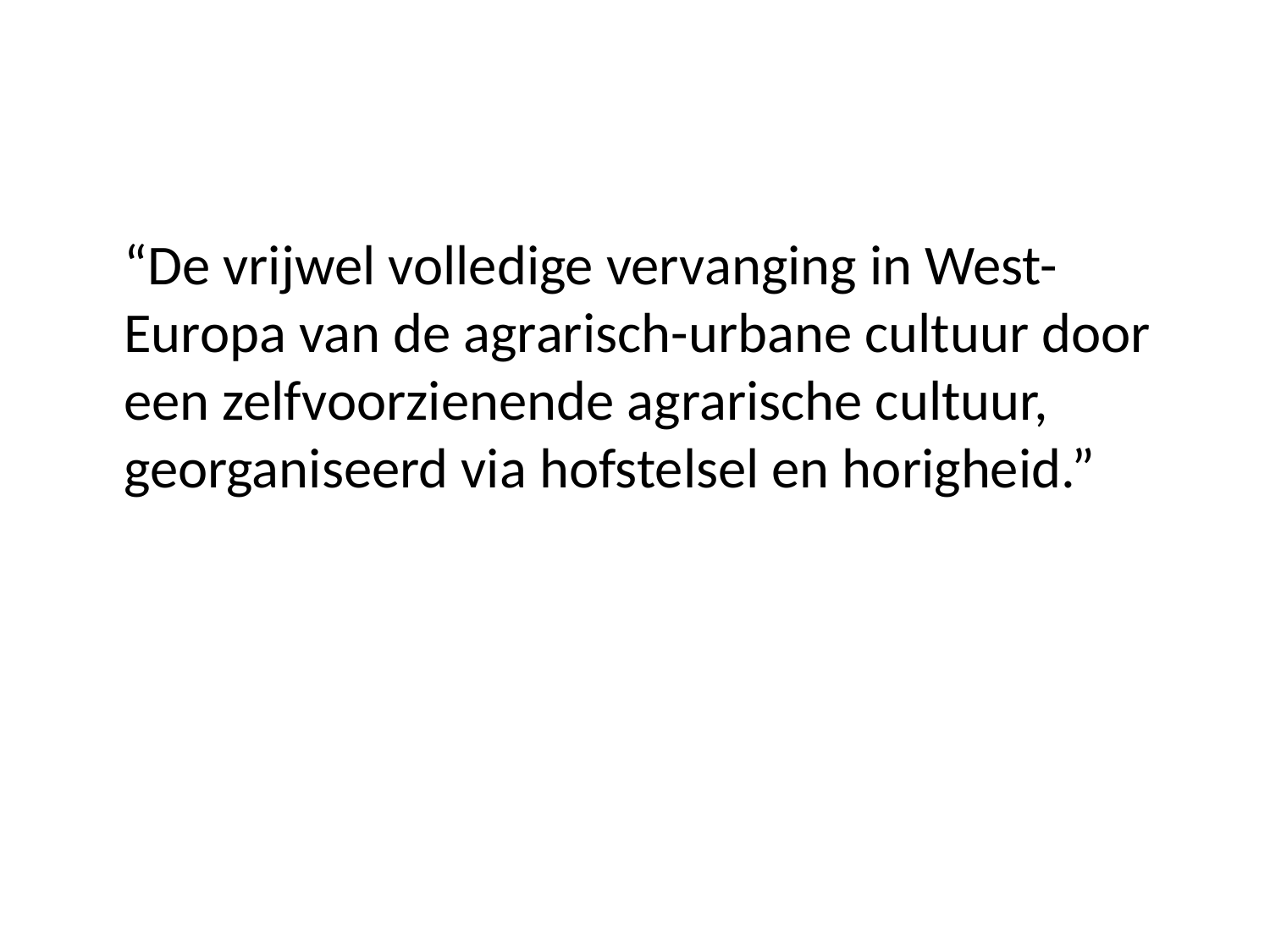

#
	“De vrijwel volledige vervanging in West-Europa van de agrarisch-urbane cultuur door een zelfvoorzienende agrarische cultuur, georganiseerd via hofstelsel en horigheid.”